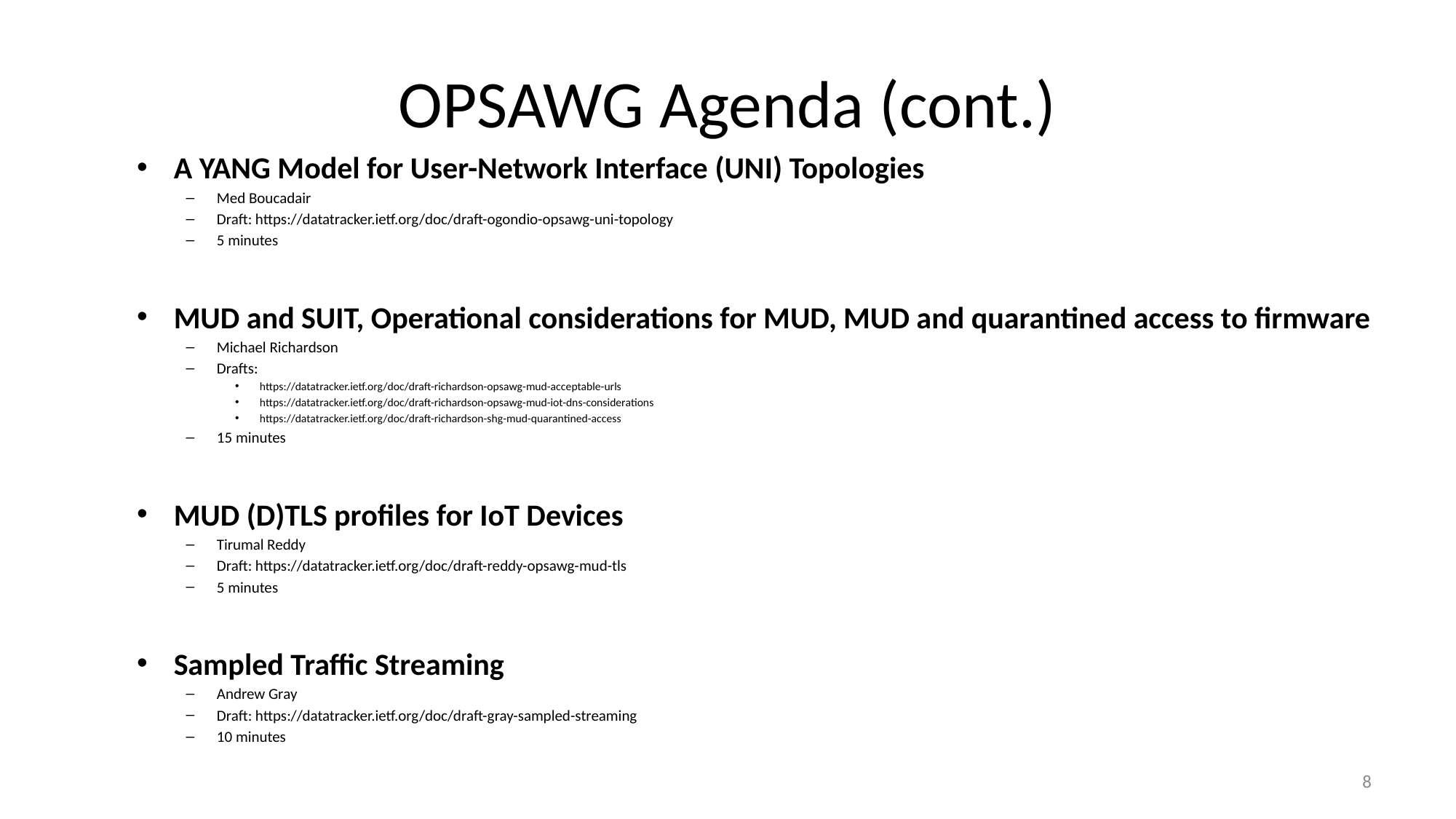

# OPSAWG Agenda (cont.)
A YANG Model for User-Network Interface (UNI) Topologies
Med Boucadair
Draft: https://datatracker.ietf.org/doc/draft-ogondio-opsawg-uni-topology
5 minutes

MUD and SUIT, Operational considerations for MUD, MUD and quarantined access to firmware
Michael Richardson
Drafts:
https://datatracker.ietf.org/doc/draft-richardson-opsawg-mud-acceptable-urls
https://datatracker.ietf.org/doc/draft-richardson-opsawg-mud-iot-dns-considerations
https://datatracker.ietf.org/doc/draft-richardson-shg-mud-quarantined-access
15 minutes

MUD (D)TLS profiles for IoT Devices
Tirumal Reddy
Draft: https://datatracker.ietf.org/doc/draft-reddy-opsawg-mud-tls
5 minutes

Sampled Traffic Streaming
Andrew Gray
Draft: https://datatracker.ietf.org/doc/draft-gray-sampled-streaming
10 minutes
8